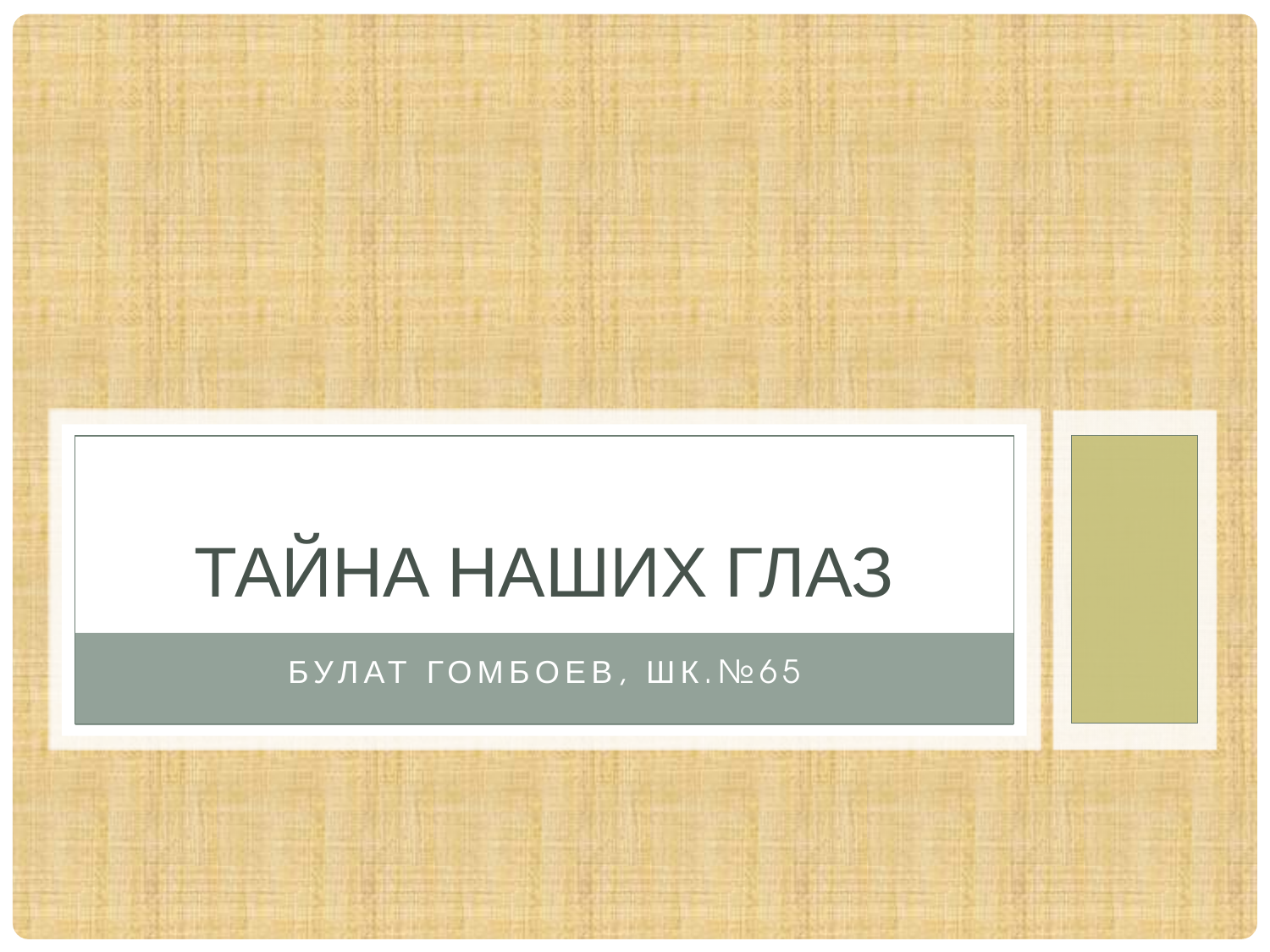

# Тайна наших глаз
Булат Гомбоев, шк.№65